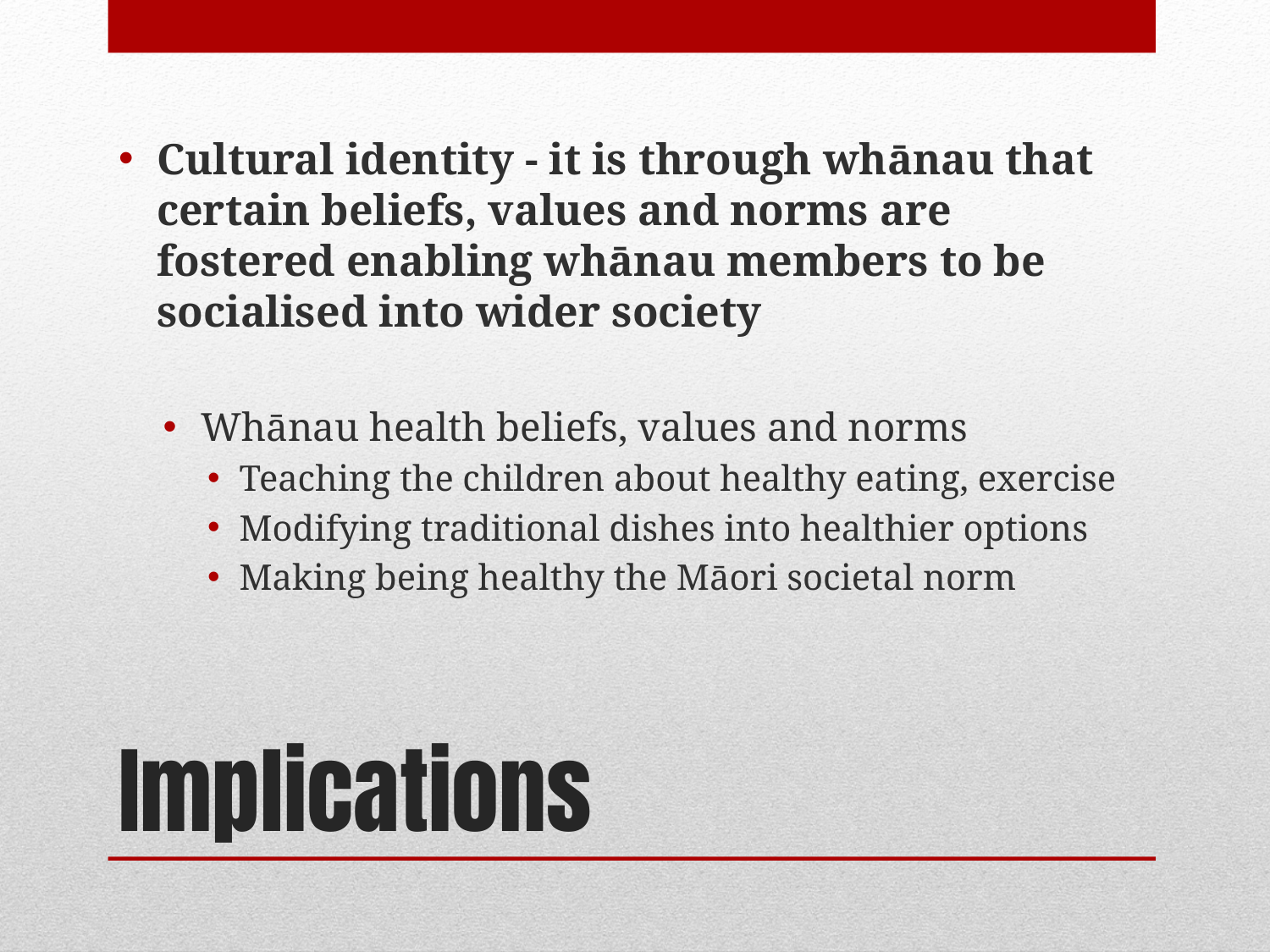

Cultural identity - it is through whānau that certain beliefs, values and norms are fostered enabling whānau members to be socialised into wider society

Whānau health beliefs, values and norms
Teaching the children about healthy eating, exercise
Modifying traditional dishes into healthier options
Making being healthy the Māori societal norm
# Implications